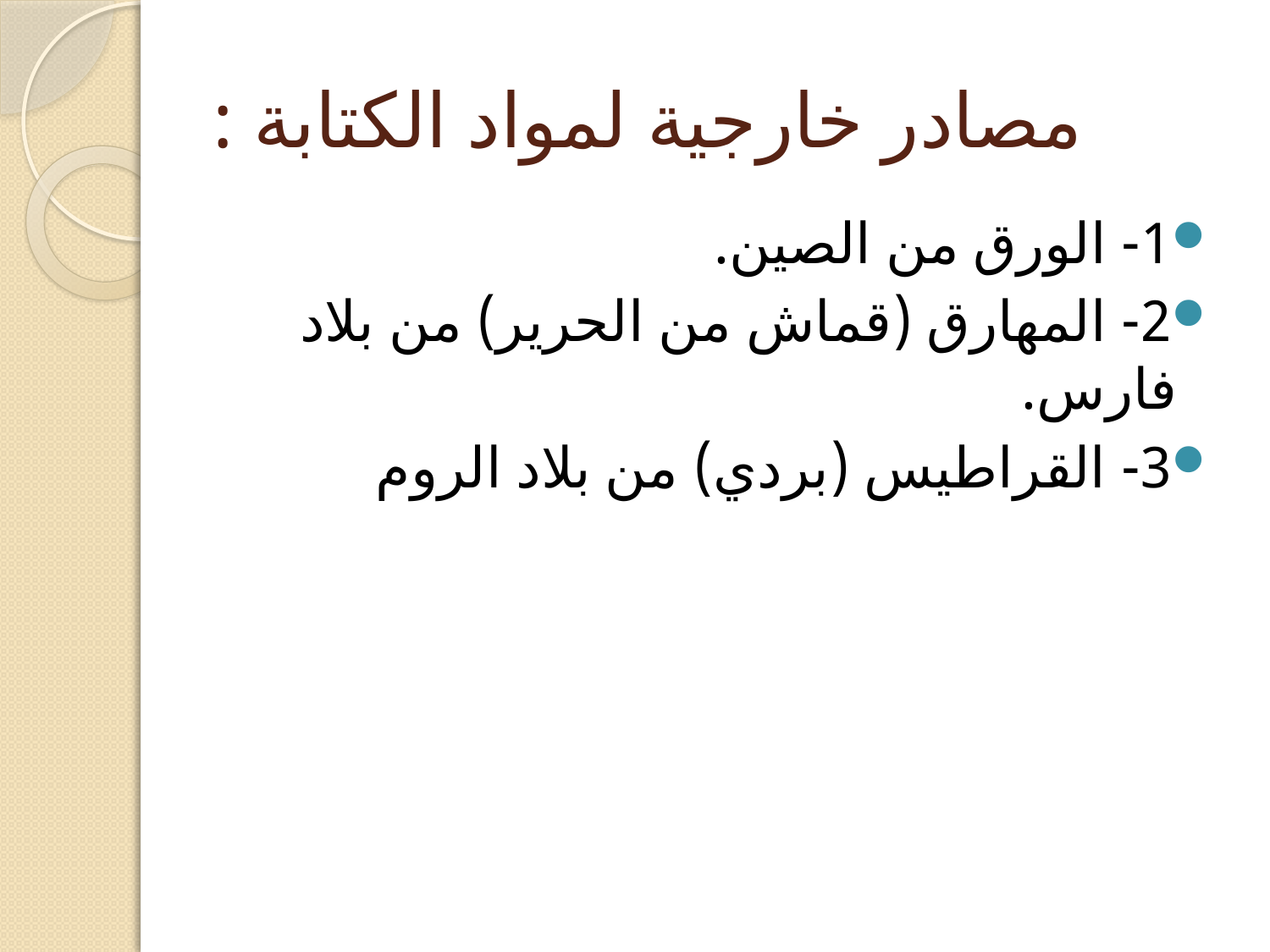

# مصادر خارجية لمواد الكتابة :
1- الورق من الصين.
2- المهارق (قماش من الحرير) من بلاد فارس.
3- القراطيس (بردي) من بلاد الروم